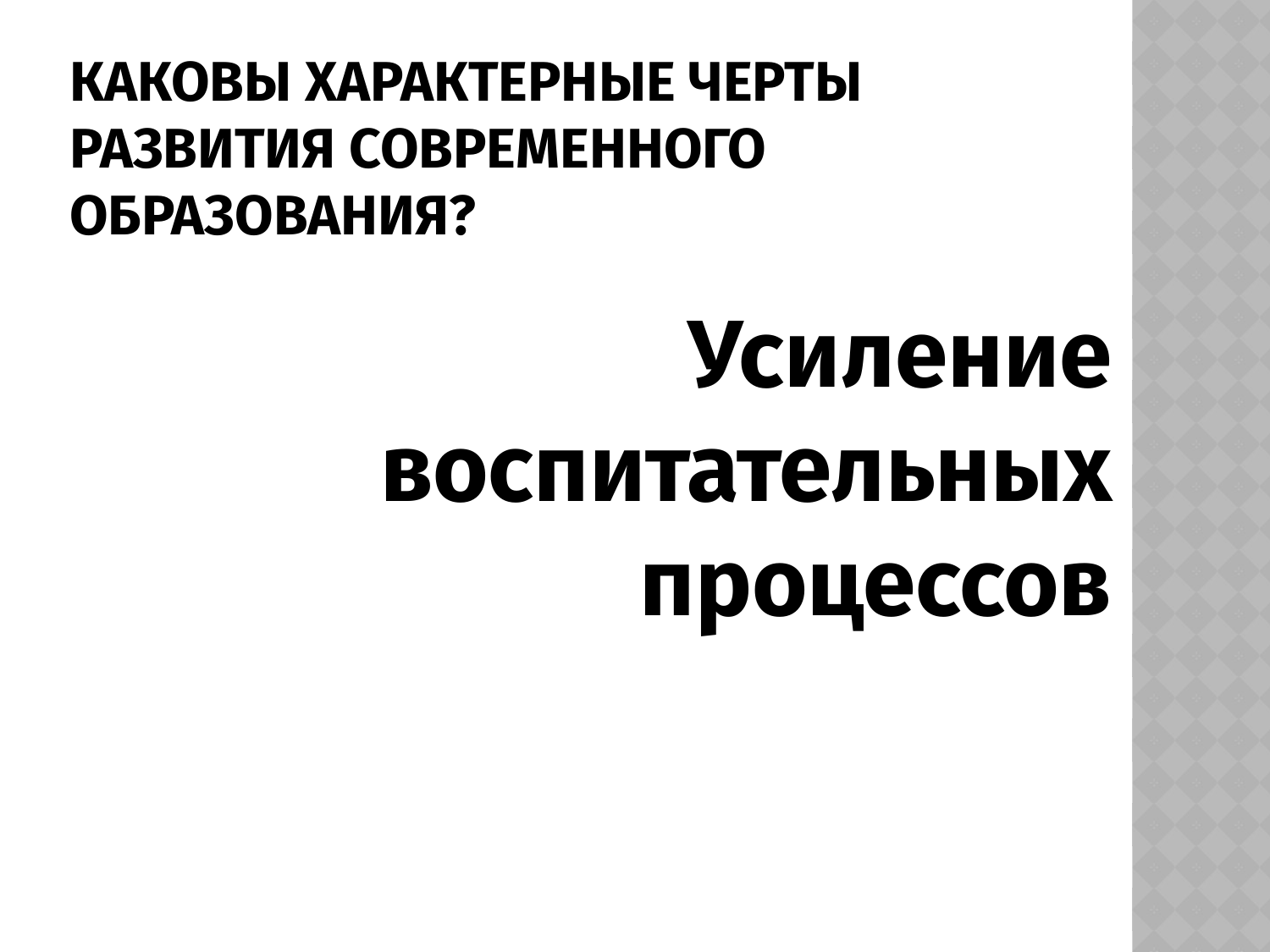

# Каковы характерные черты развития современного образования?
Усиление воспитательных процессов
10